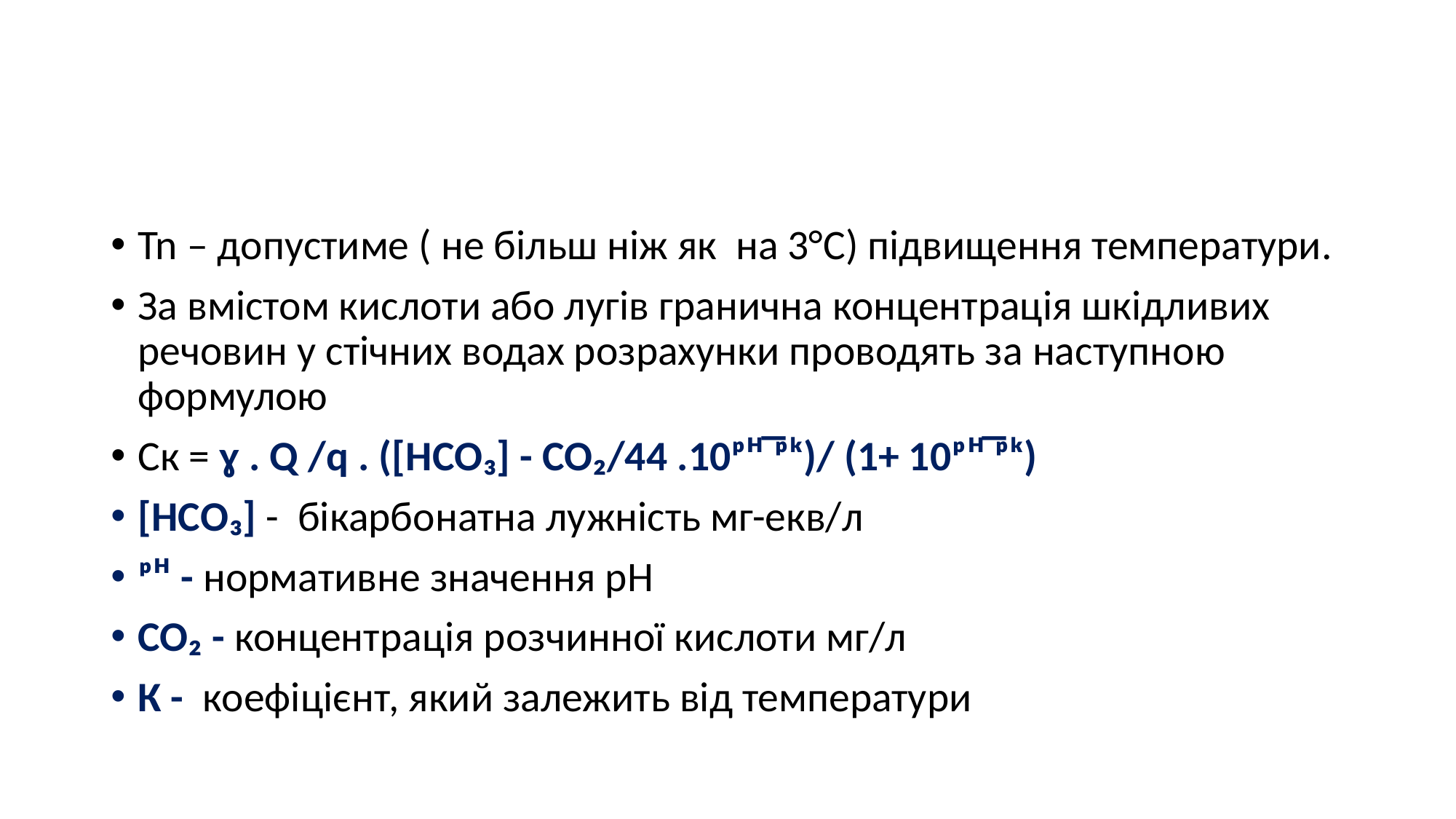

#
Tn – допустиме ( не більш ніж як  на 3°С) підвищення температури.
За вмістом кислоти або лугів гранична концентрація шкідливих речовин у стічних водах розрахунки проводять за наступною формулою
Ск = ɣ . Q /q . ([НСО₃] - СО₂/44 .10ᵖᴴ ̅ᵖᵏ)/ (1+ 10ᵖᴴ ̅ᵖᵏ)
[НСО₃] -  бікарбонатна лужність мг-екв/л
ᵖᴴ - нормативне значення рН
СО₂ - концентрація розчинної кислоти мг/л
К -  коефіцієнт, який залежить від температури